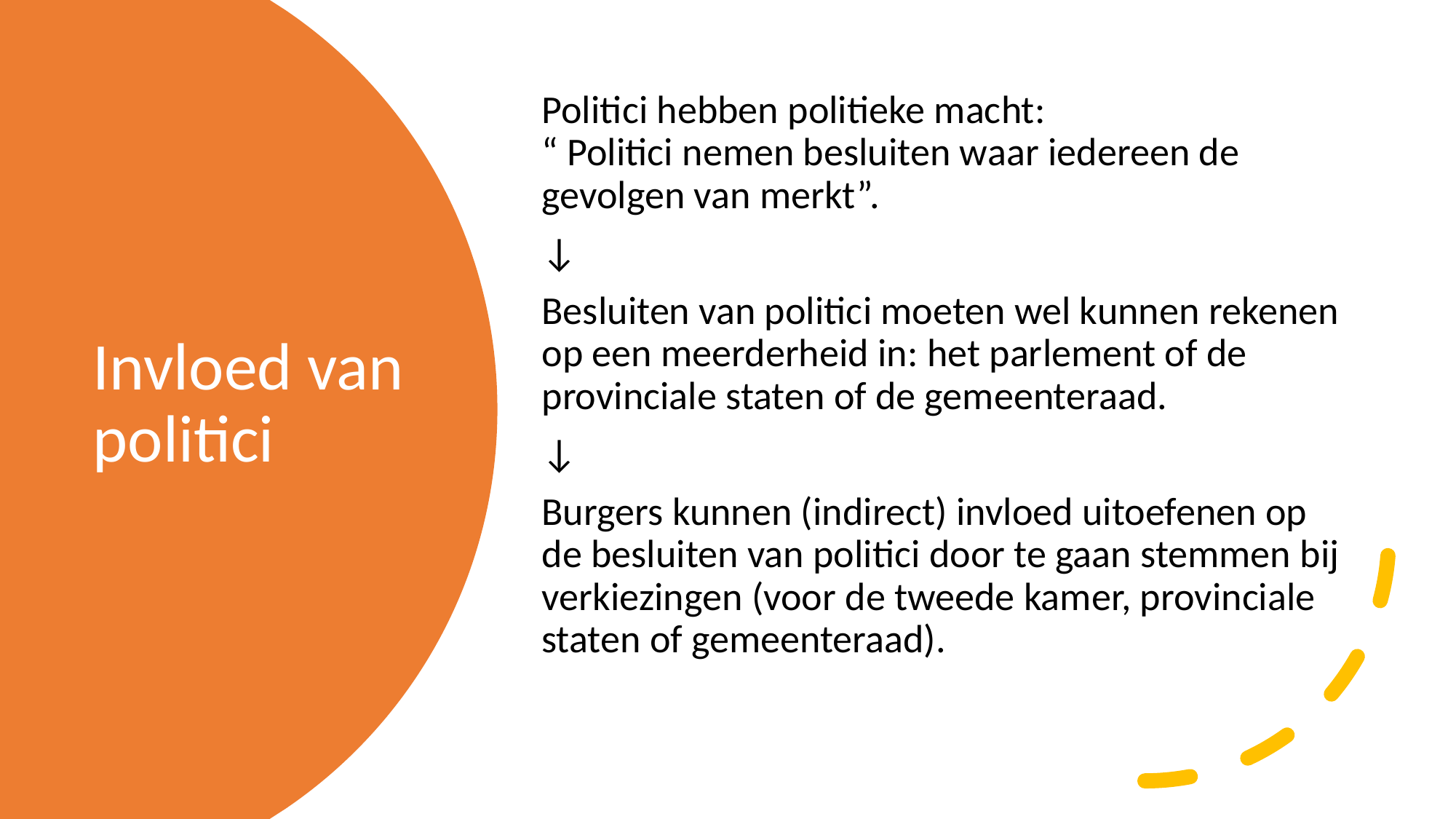

Politici hebben politieke macht:
“ Politici nemen besluiten waar iedereen de gevolgen van merkt”.
↓
Besluiten van politici moeten wel kunnen rekenen op een meerderheid in: het parlement of de provinciale staten of de gemeenteraad.
↓
Burgers kunnen (indirect) invloed uitoefenen op de besluiten van politici door te gaan stemmen bij verkiezingen (voor de tweede kamer, provinciale staten of gemeenteraad).

# Invloed van politici